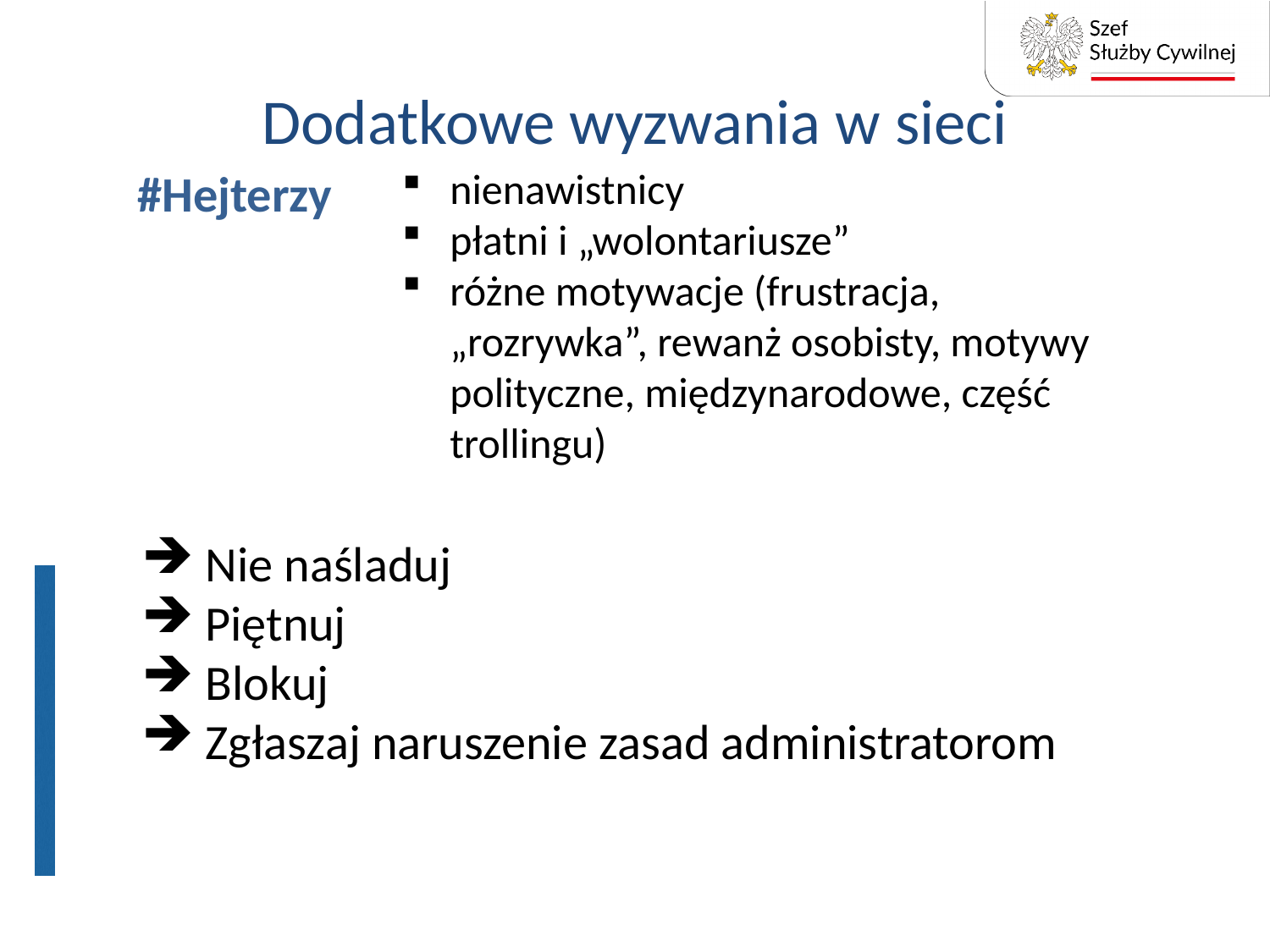

# Dodatkowe wyzwania w sieci
nienawistnicy
płatni i „wolontariusze”
różne motywacje (frustracja, „rozrywka”, rewanż osobisty, motywy polityczne, międzynarodowe, część trollingu)
#Hejterzy
Nie naśladuj
Piętnuj
Blokuj
Zgłaszaj naruszenie zasad administratorom